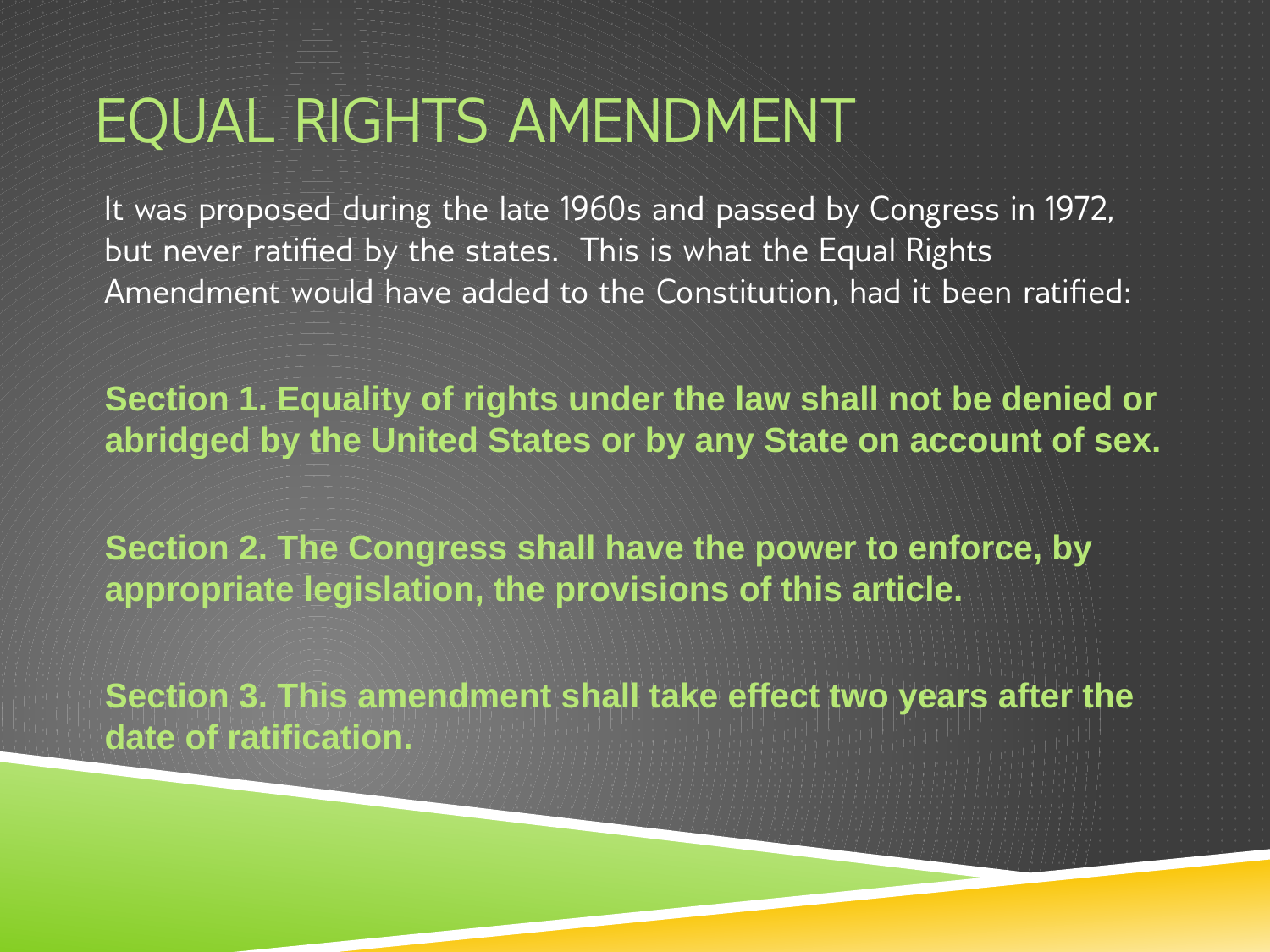

# Equal rights amendment
It was proposed during the late 1960s and passed by Congress in 1972, but never ratified by the states.  This is what the Equal Rights Amendment would have added to the Constitution, had it been ratified:

Section 1. Equality of rights under the law shall not be denied or abridged by the United States or by any State on account of sex.

Section 2. The Congress shall have the power to enforce, by appropriate legislation, the provisions of this article.

Section 3. This amendment shall take effect two years after the date of ratification.